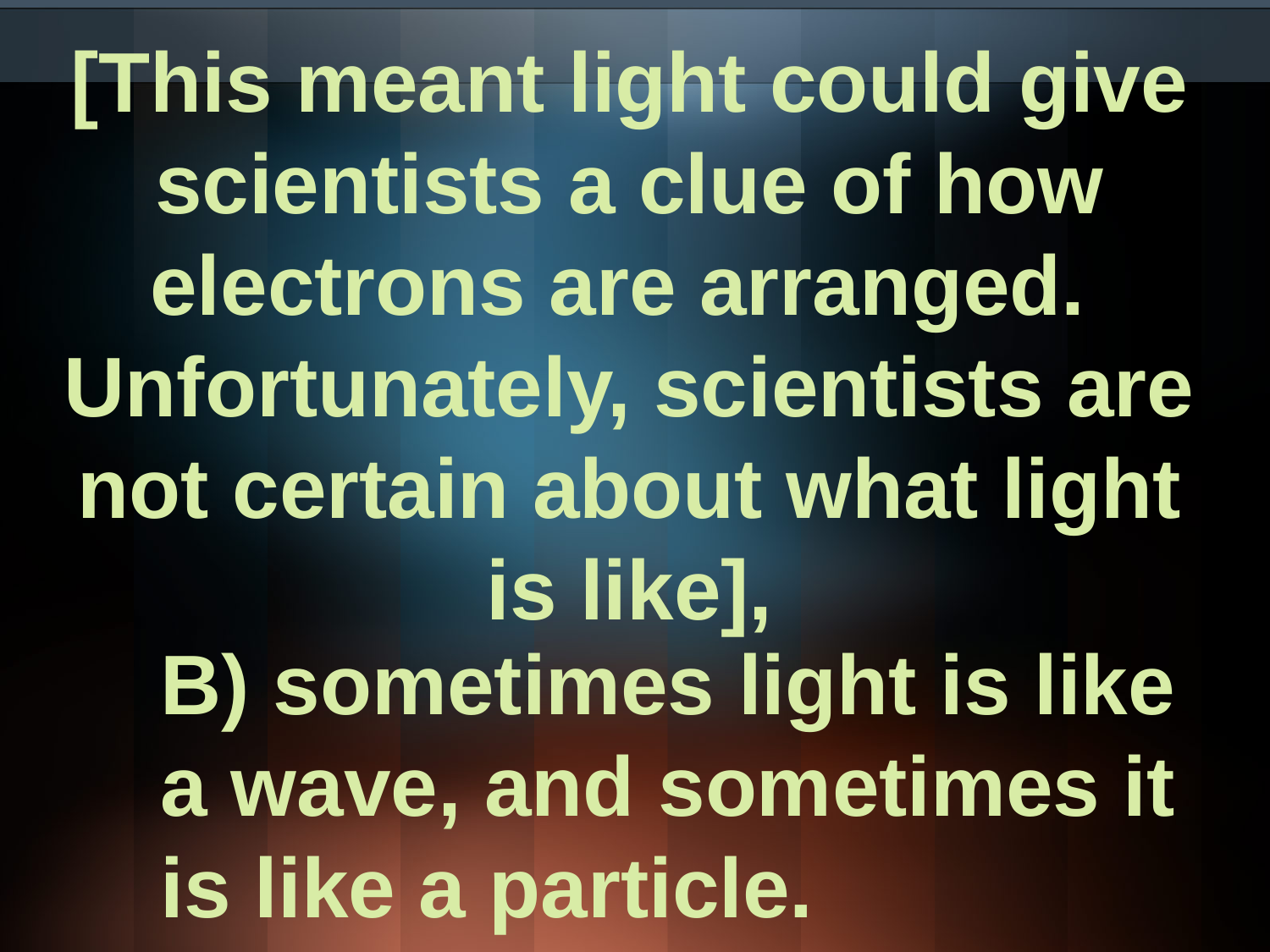

[This meant light could give scientists a clue of how electrons are arranged.  Unfortunately, scientists are not certain about what light is like],
	B) sometimes light is like 	a wave, and sometimes it 	is like a particle.